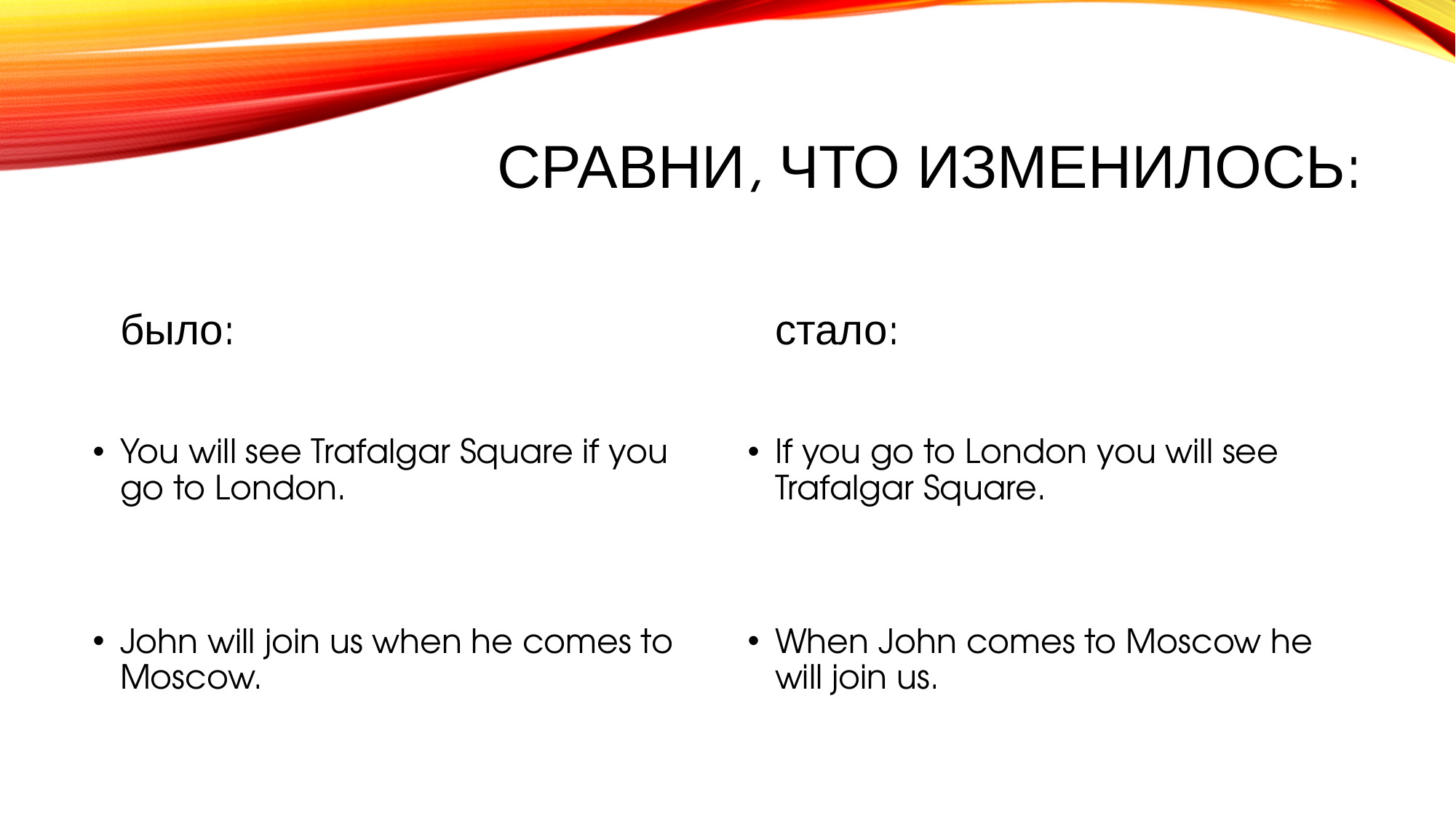

# Сравни, что изменилось:
было:
стало:

You will see Trafalgar Square if you go to London.

John will join us when he comes to Moscow.

If you go to London you will see Trafalgar Square.

When John comes to Moscow he will join us.